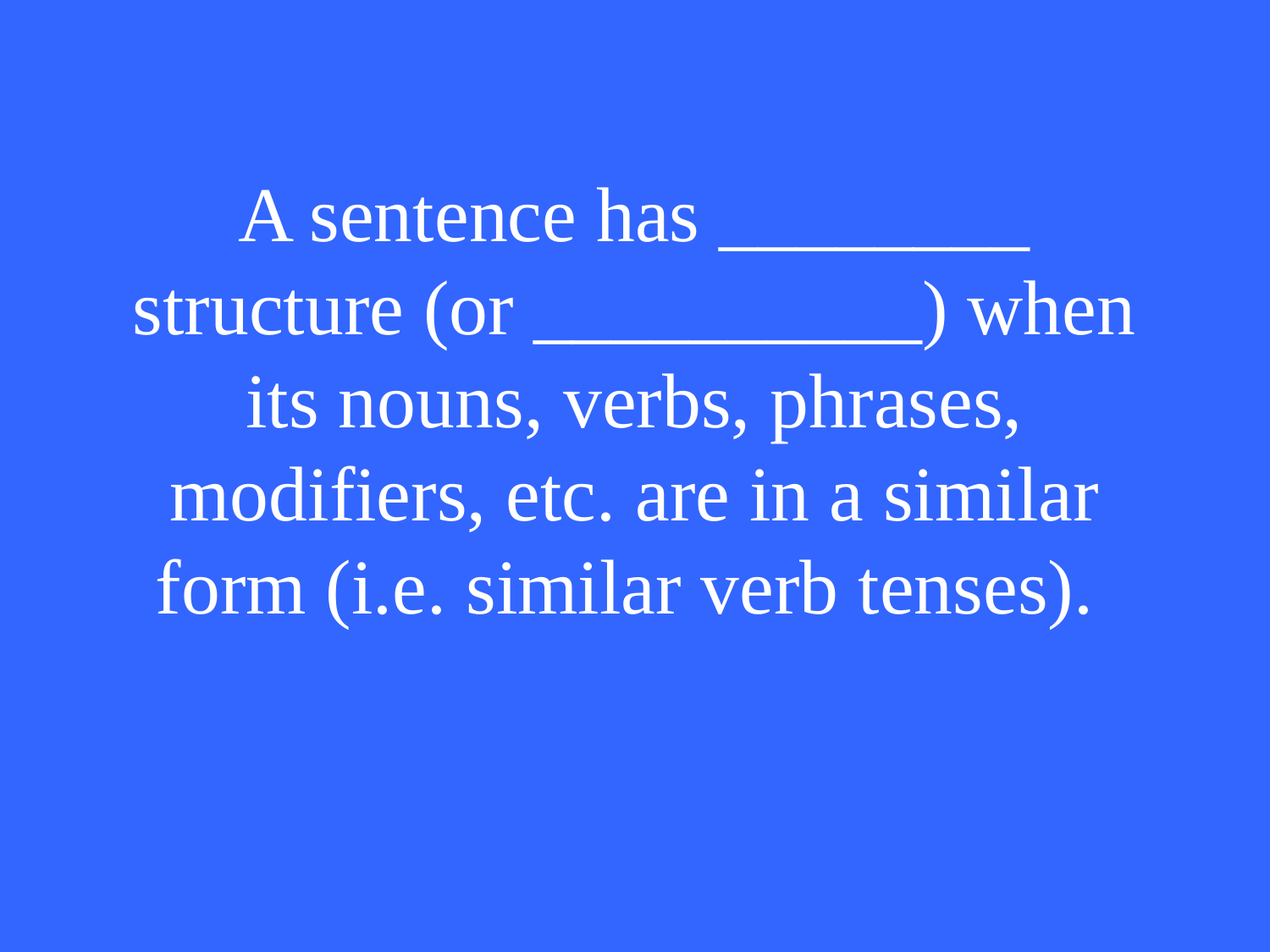

# A sentence has ________ structure (or __________) when its nouns, verbs, phrases, modifiers, etc. are in a similar form (i.e. similar verb tenses).